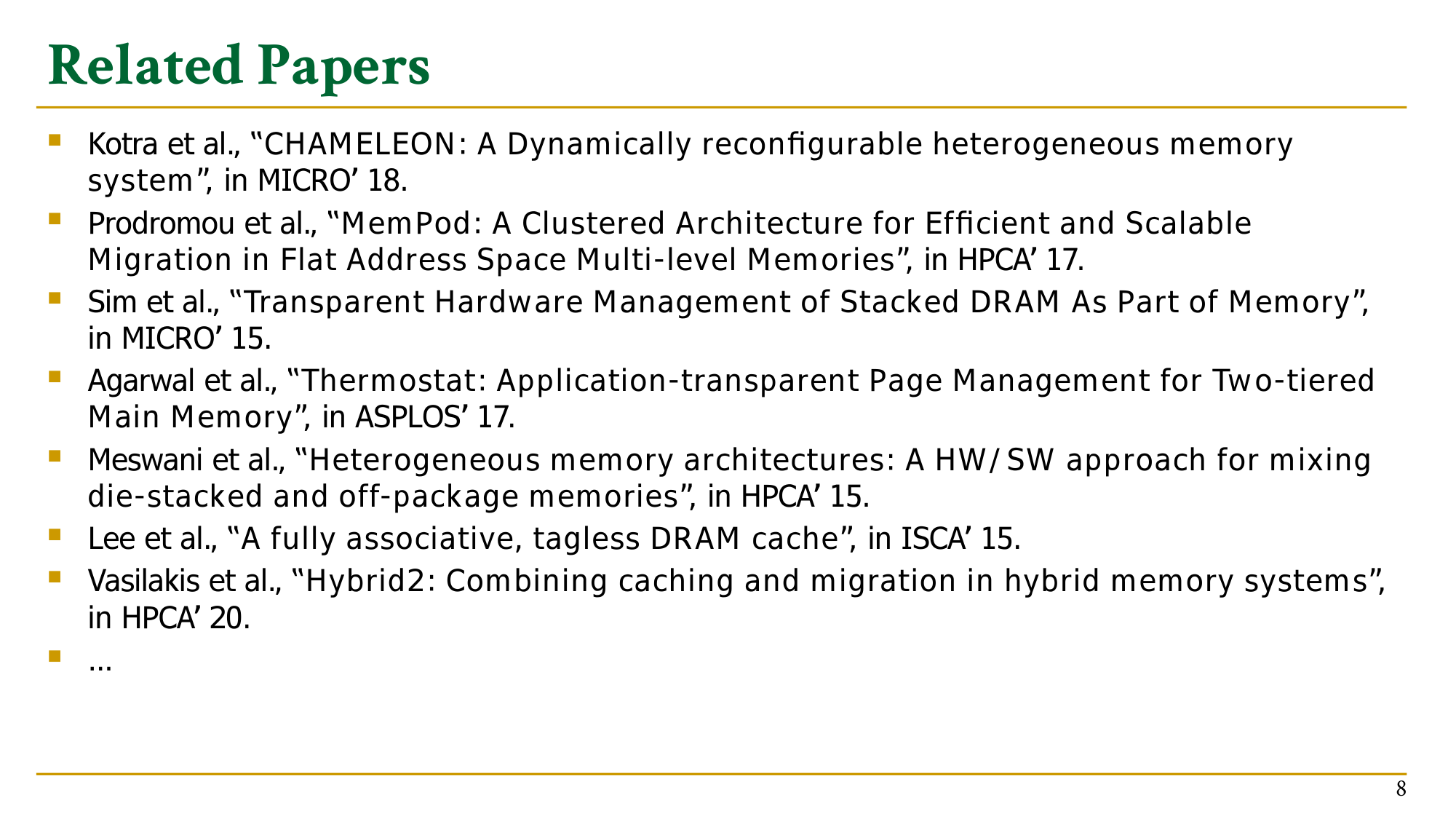

# Related Papers
Kotra et al., “CHAMELEON: A Dynamically reconfigurable heterogeneous memory system”, in MICRO’ 18.
Prodromou et al., “MemPod: A Clustered Architecture for Efficient and Scalable Migration in Flat Address Space Multi-level Memories”, in HPCA’ 17.
Sim et al., “Transparent Hardware Management of Stacked DRAM As Part of Memory”, in MICRO’ 15.
Agarwal et al., “Thermostat: Application-transparent Page Management for Two-tiered Main Memory”, in ASPLOS’ 17.
Meswani et al., “Heterogeneous memory architectures: A HW/SW approach for mixing die-stacked and off-package memories”, in HPCA’ 15.
Lee et al., “A fully associative, tagless DRAM cache”, in ISCA’ 15.
Vasilakis et al., “Hybrid2: Combining caching and migration in hybrid memory systems”, in HPCA’ 20.
…
8